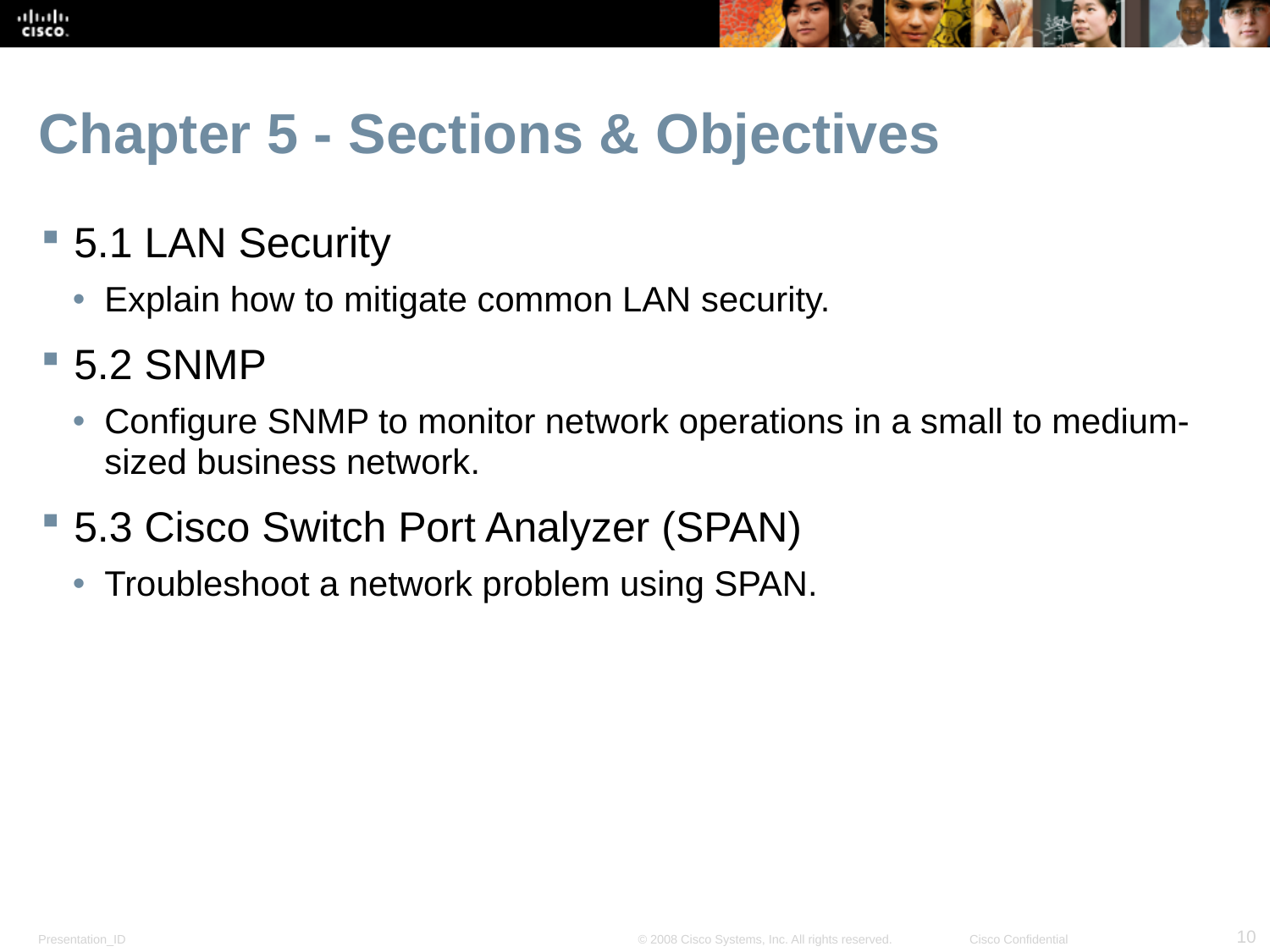

# Chapter 5 - Sections & Objectives
5.1 LAN Security
Explain how to mitigate common LAN security.
5.2 SNMP
Configure SNMP to monitor network operations in a small to medium-sized business network.
5.3 Cisco Switch Port Analyzer (SPAN)
Troubleshoot a network problem using SPAN.